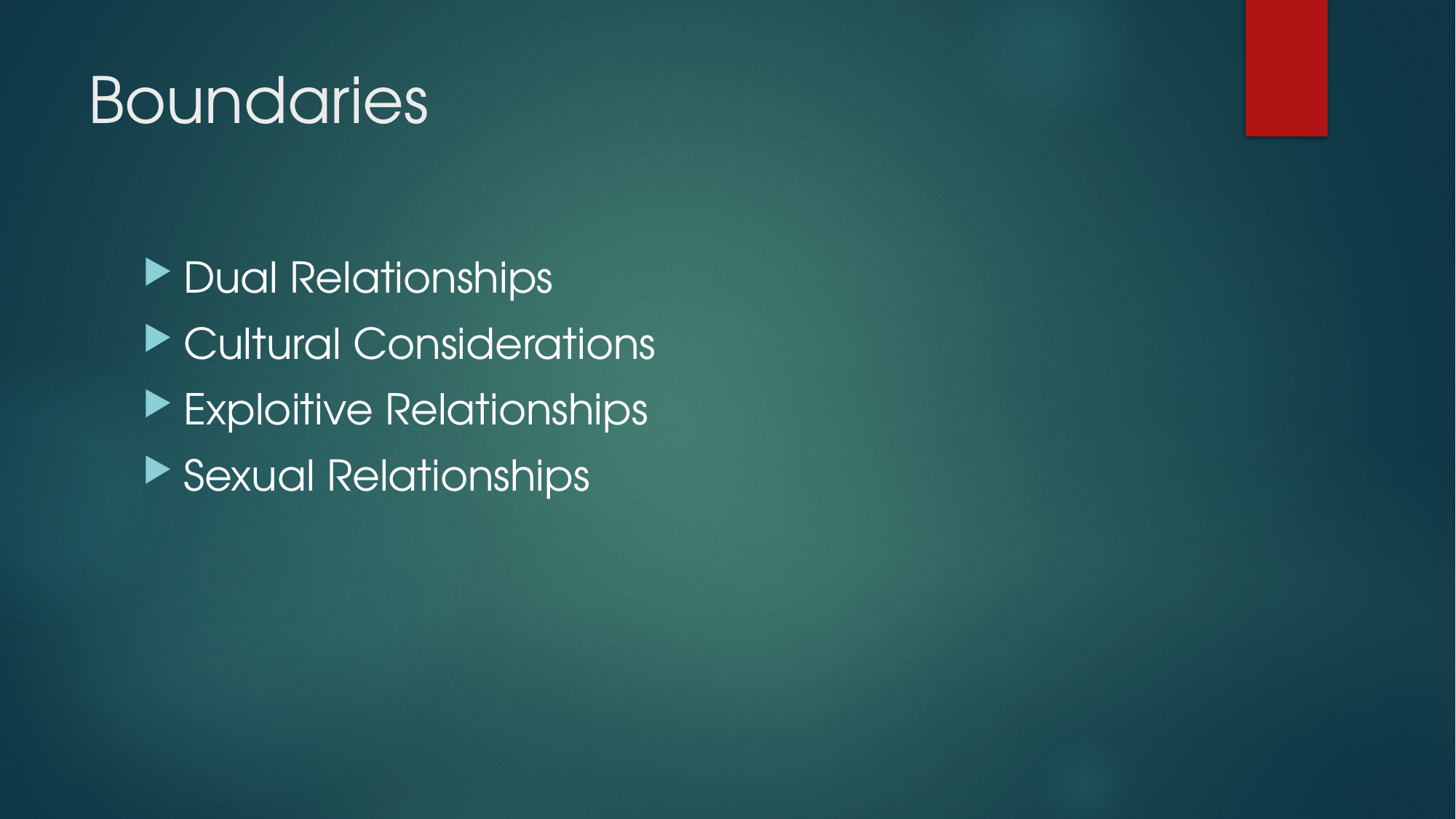

# Boundaries
Dual Relationships
Cultural Considerations
Exploitive Relationships
Sexual Relationships